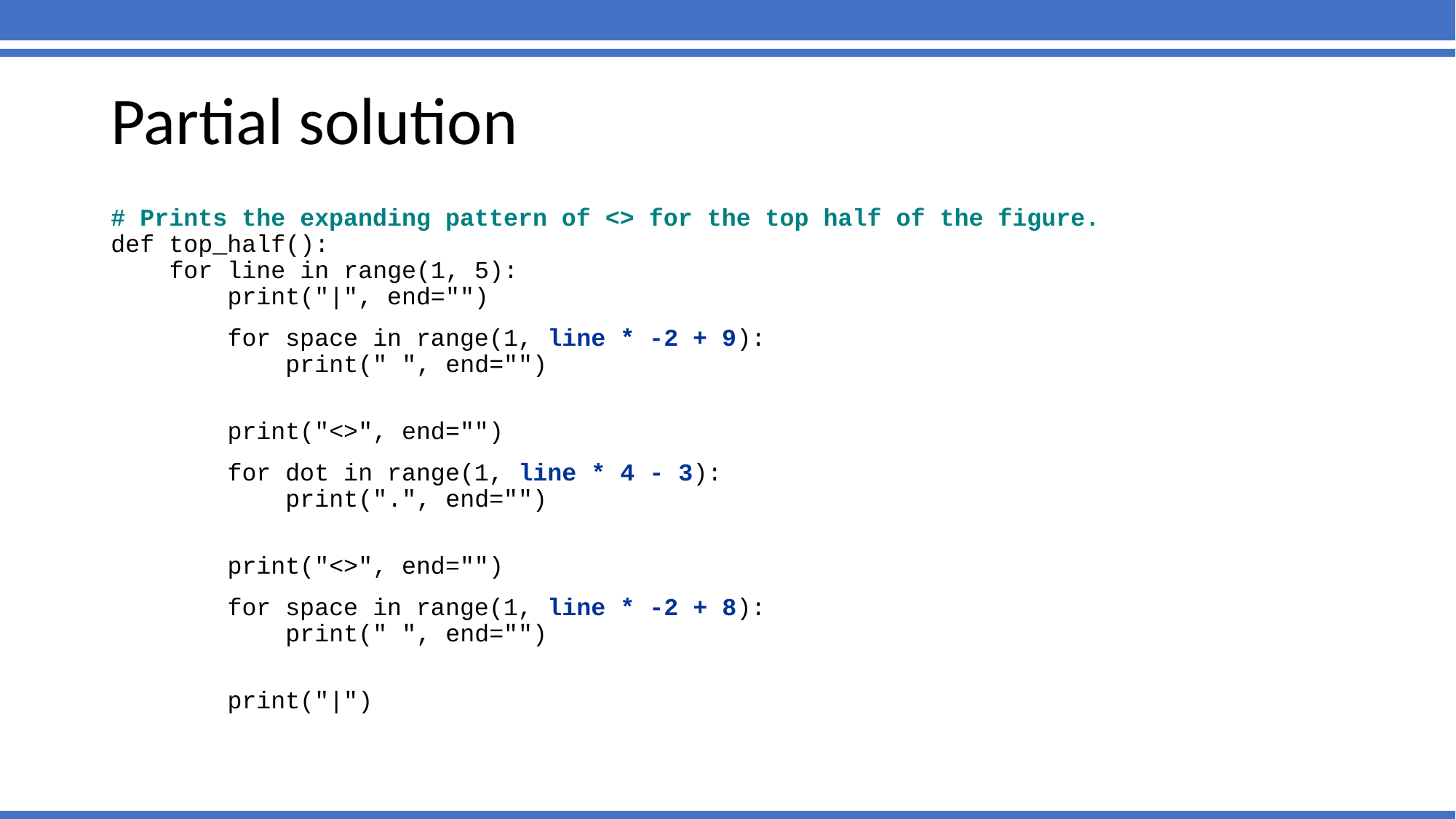

Partial solution
# Prints the expanding pattern of <> for the top half of the figure.
def top_half():
    for line in range(1, 5):
        print("|", end="")

        for space in range(1, line * -2 + 9):
            print(" ", end="")

        print("<>", end="")

        for dot in range(1, line * 4 - 3):
            print(".", end="")

        print("<>", end="")

        for space in range(1, line * -2 + 8):
            print(" ", end="")

        print("|")